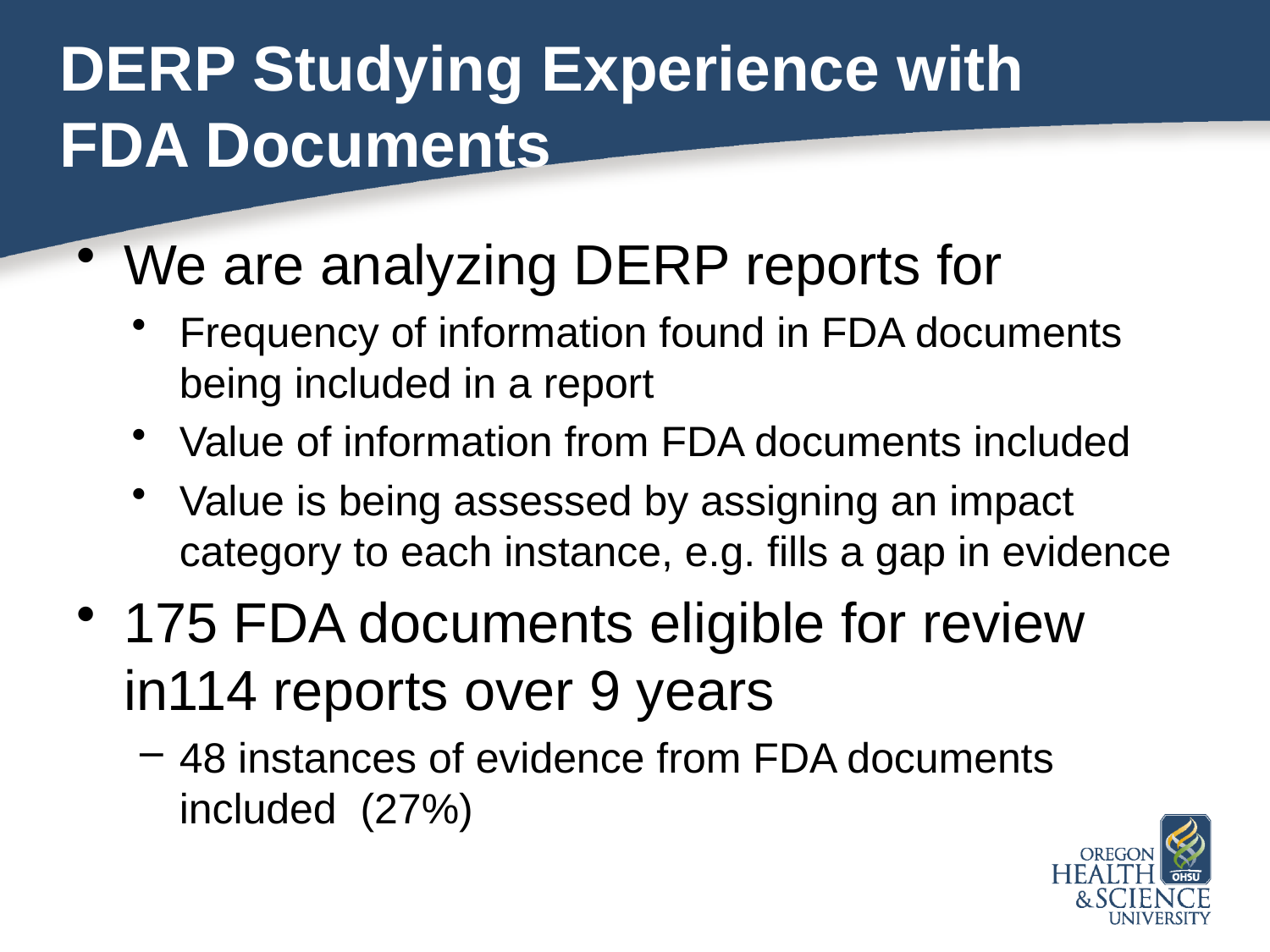

# DERP Studying Experience with FDA Documents
We are analyzing DERP reports for
Frequency of information found in FDA documents being included in a report
Value of information from FDA documents included
Value is being assessed by assigning an impact category to each instance, e.g. fills a gap in evidence
175 FDA documents eligible for review in114 reports over 9 years
48 instances of evidence from FDA documents included  (27%)